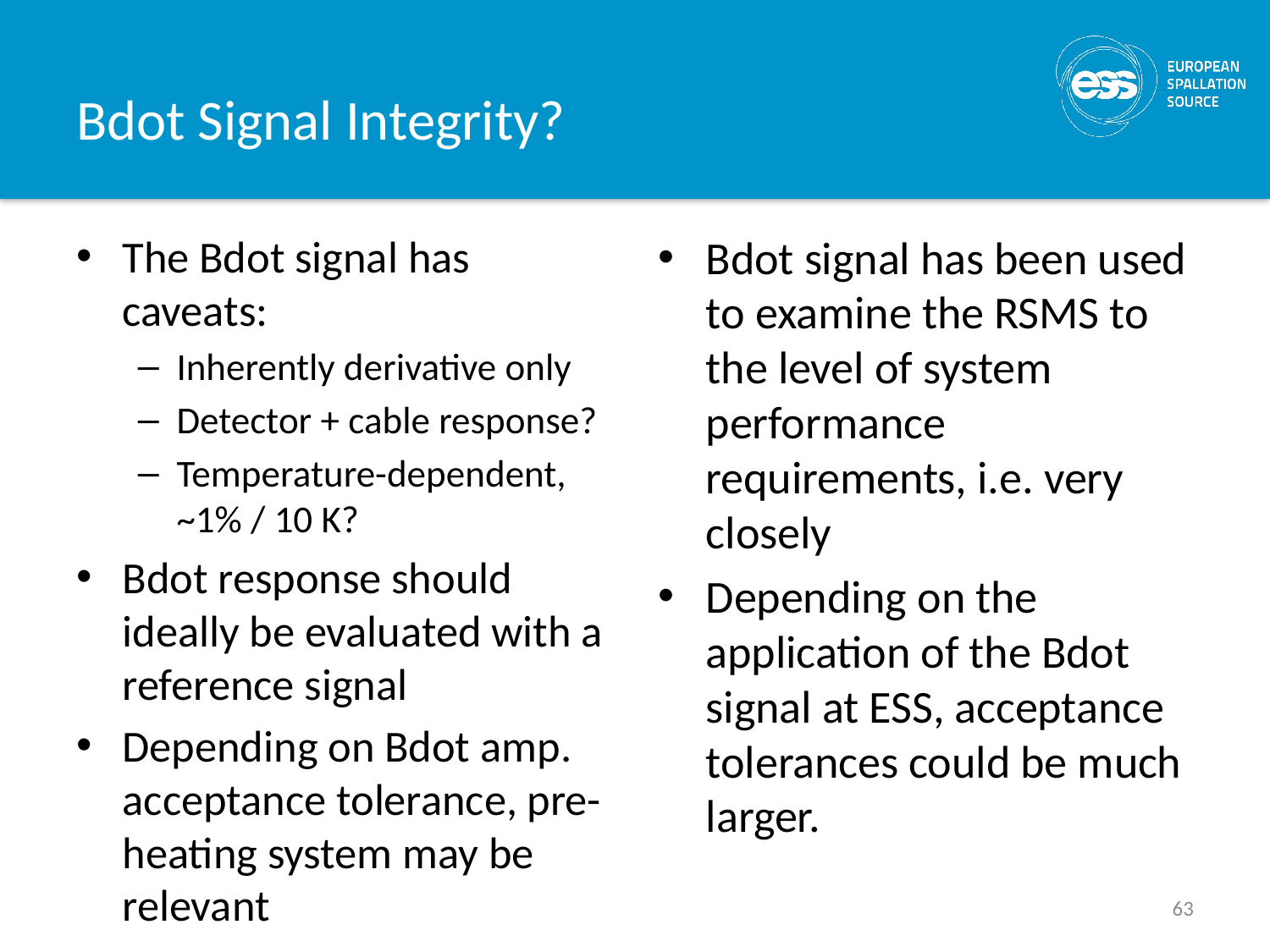

# Bdot Signal Integrity?
The Bdot signal has caveats:
Inherently derivative only
Detector + cable response?
Temperature-dependent, ~1% / 10 K?
Bdot response should ideally be evaluated with a reference signal
Depending on Bdot amp. acceptance tolerance, pre-heating system may be relevant
Bdot signal has been used to examine the RSMS to the level of system performance requirements, i.e. very closely
Depending on the application of the Bdot signal at ESS, acceptance tolerances could be much larger.

63